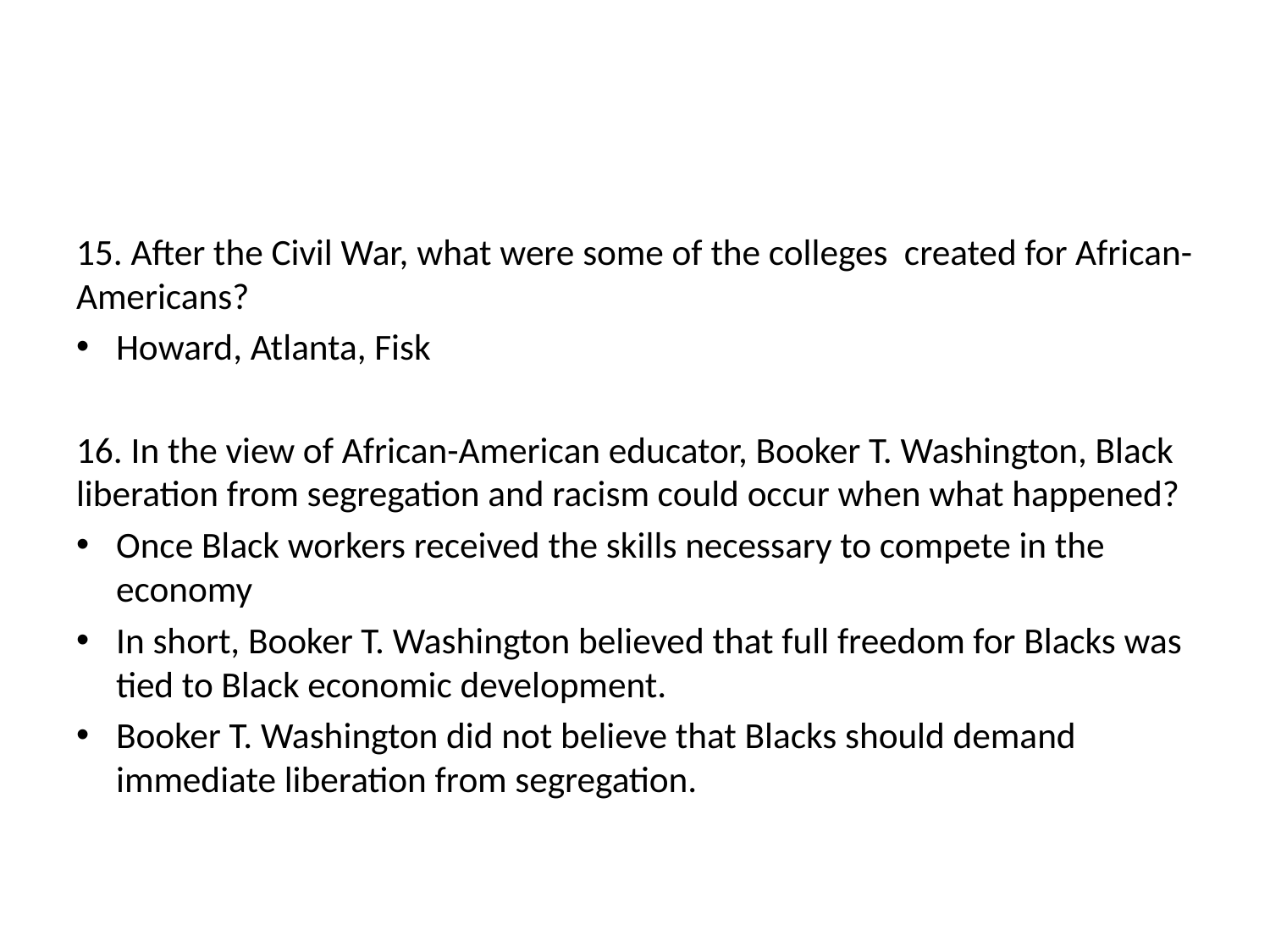

#
15. After the Civil War, what were some of the colleges  created for African-Americans?
Howard, Atlanta, Fisk

16. In the view of African-American educator, Booker T. Washington, Black liberation from segregation and racism could occur when what happened?
Once Black workers received the skills necessary to compete in the economy
In short, Booker T. Washington believed that full freedom for Blacks was tied to Black economic development.
Booker T. Washington did not believe that Blacks should demand immediate liberation from segregation.